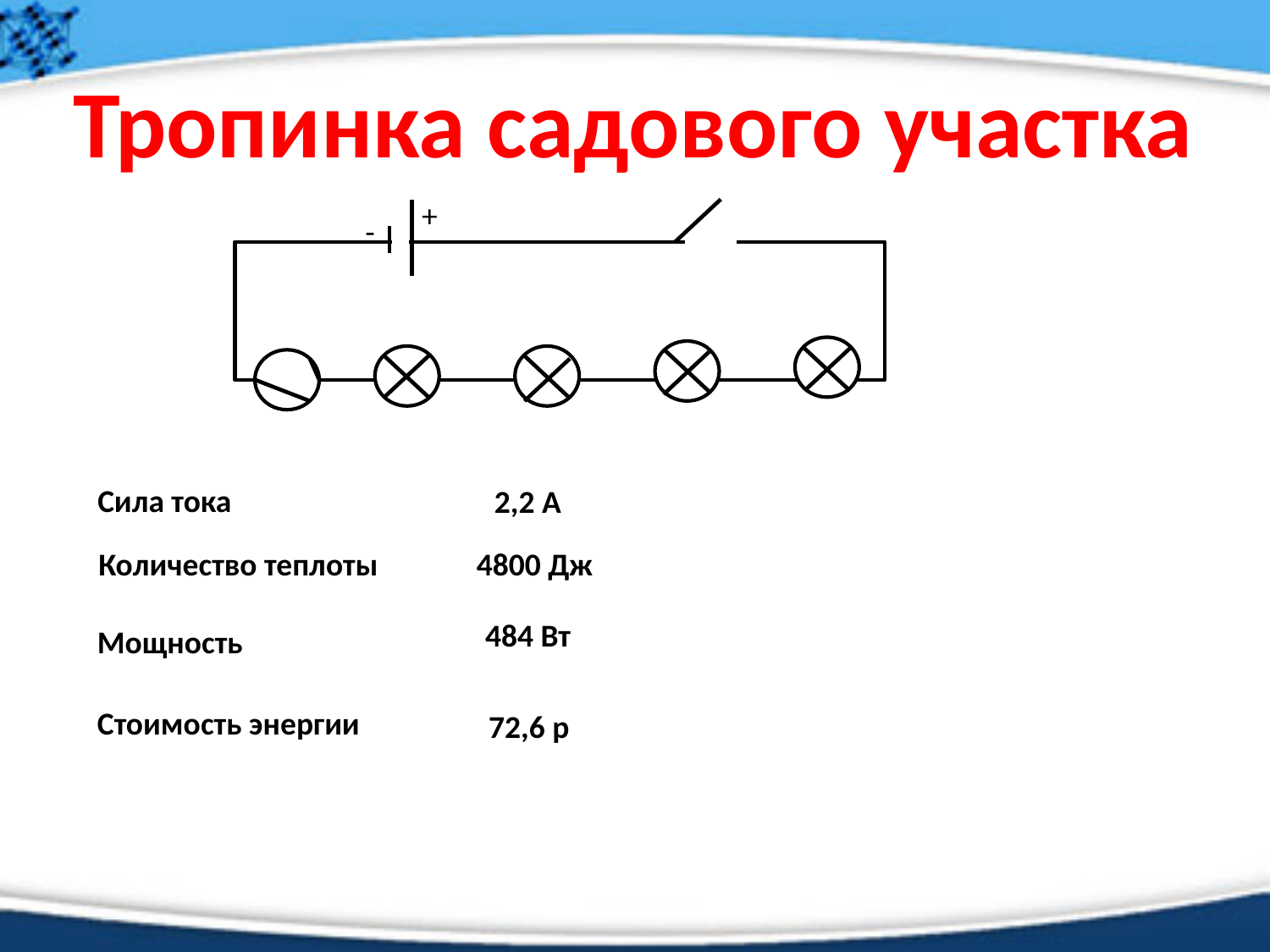

Тропинка садового участка
+
-

Сила тока
2,2 А
Количество теплоты
4800 Дж
484 Вт
Мощность
Стоимость энергии
72,6 р